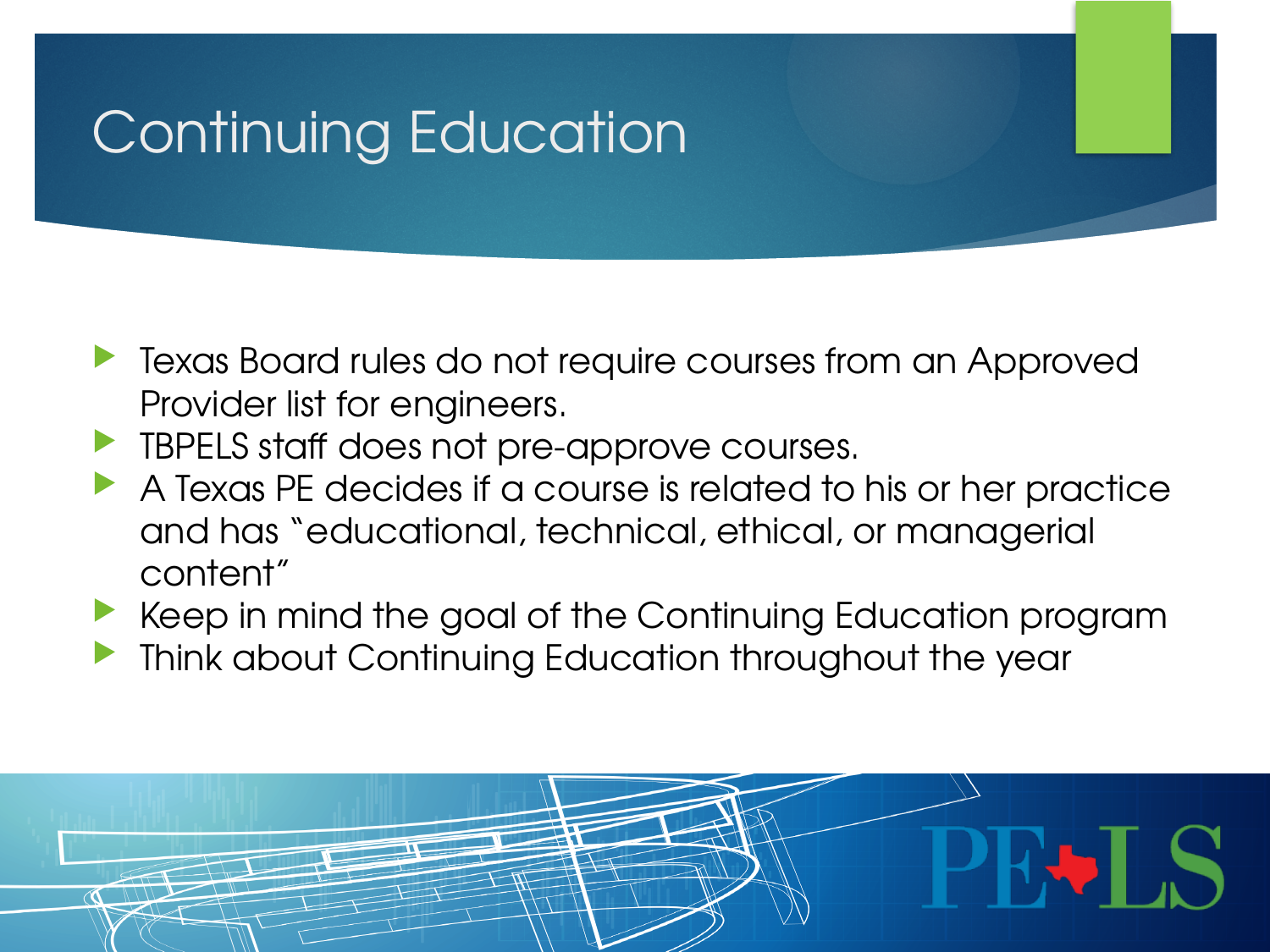

# Continuing Education
Texas Board rules do not require courses from an Approved Provider list for engineers.
TBPELS staff does not pre-approve courses.
A Texas PE decides if a course is related to his or her practice and has “educational, technical, ethical, or managerial content”
Keep in mind the goal of the Continuing Education program
Think about Continuing Education throughout the year